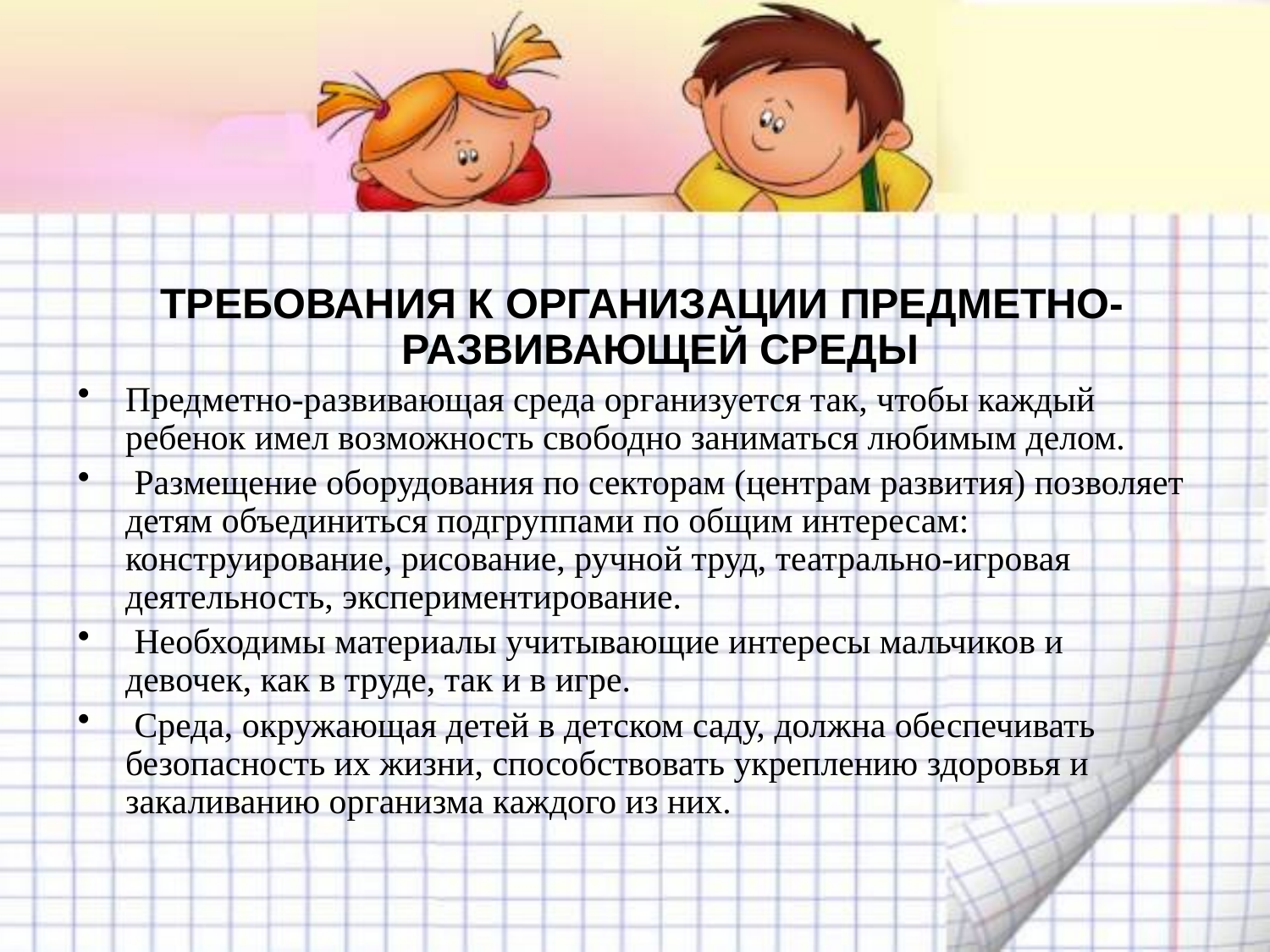

ТРЕБОВАНИЯ К ОРГАНИЗАЦИИ ПРЕДМЕТНО-РАЗВИВАЮЩЕЙ СРЕДЫ
Предметно-развивающая среда организуется так, чтобы каждый ребенок имел возможность свободно заниматься любимым делом.
 Размещение оборудования по секторам (центрам развития) позволяет детям объединиться подгруппами по общим интересам: конструирование, рисование, ручной труд, театрально-игровая деятельность, экспериментирование.
 Необходимы материалы учитывающие интересы мальчиков и девочек, как в труде, так и в игре.
 Среда, окружающая детей в детском саду, должна обеспечивать безопасность их жизни, способствовать укреплению здоровья и закаливанию организма каждого из них.